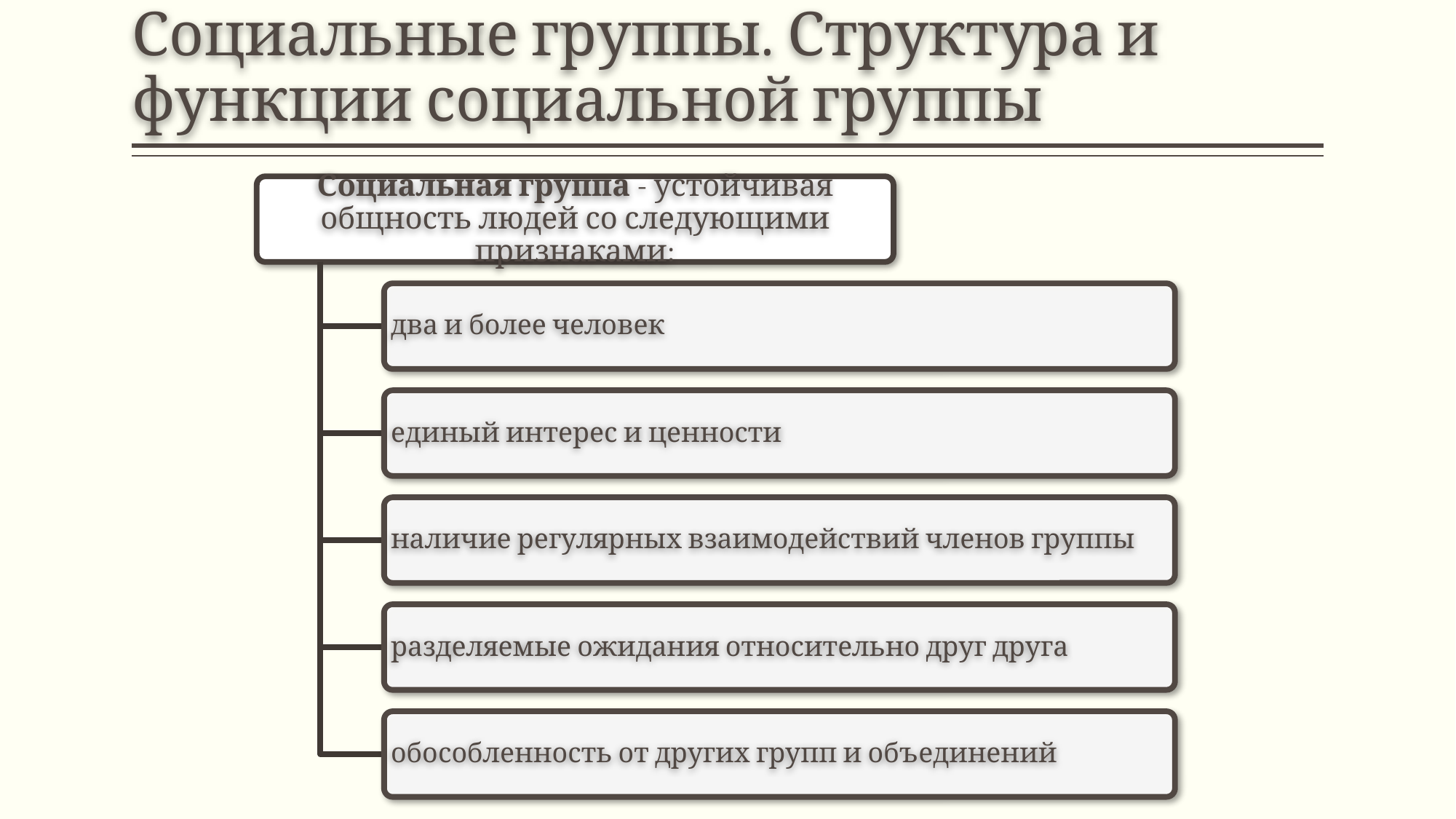

# Социальные группы. Структура и функции социальной группы

Социальная группа - устойчивая общность людей со следующими признаками:

два и более человек

единый интерес и ценности

наличие регулярных взаимодействий членов группы

разделяемые ожидания относительно друг друга

обособленность от других групп и объединений